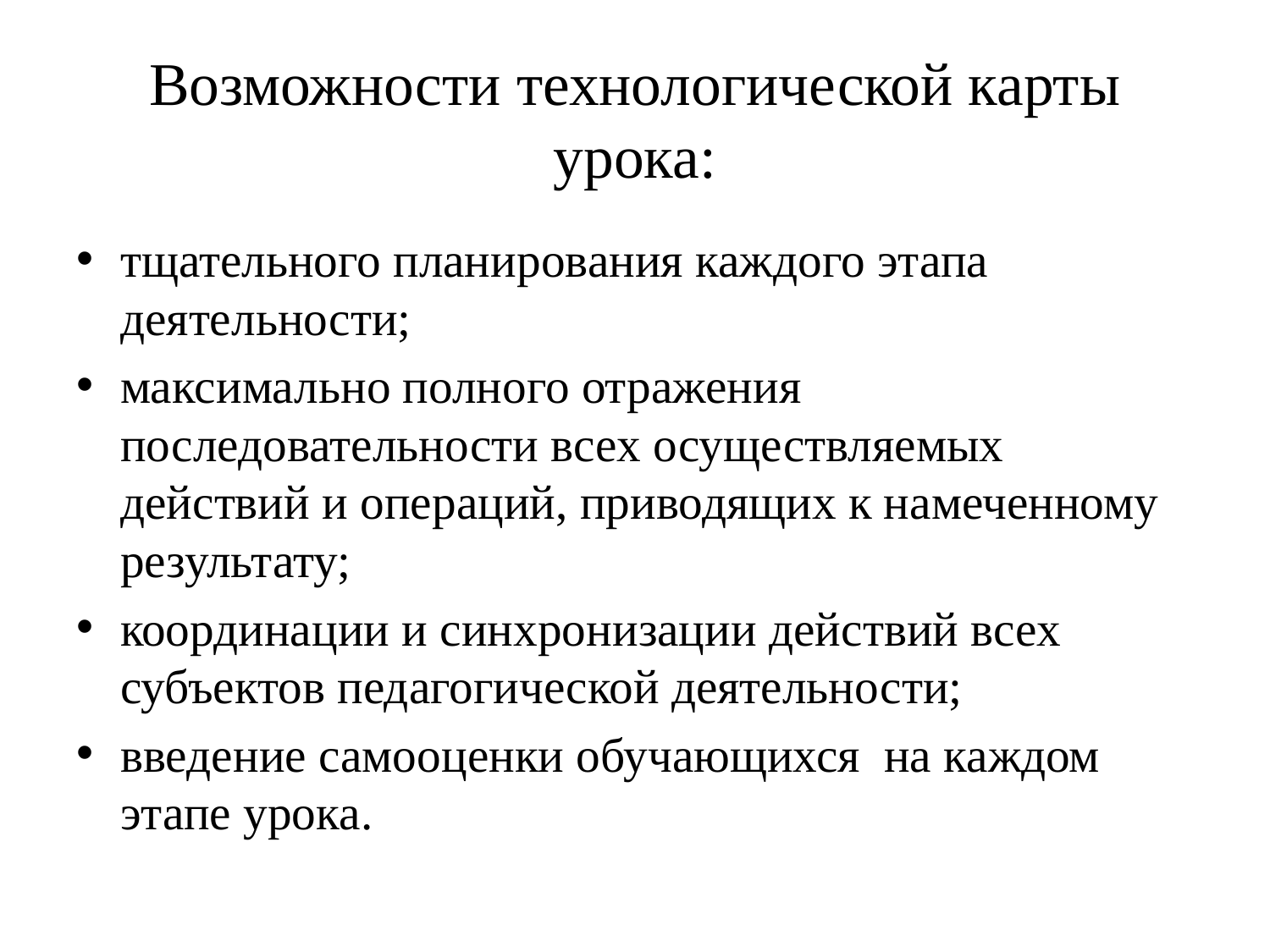

# Возможности технологической карты урока:
тщательного планирования каждого этапа деятельности;
максимально полного отражения последовательности всех осуществляемых действий и операций, приводящих к намеченному результату;
координации и синхронизации действий всех субъектов педагогической деятельности;
введение самооценки обучающихся  на каждом этапе урока.